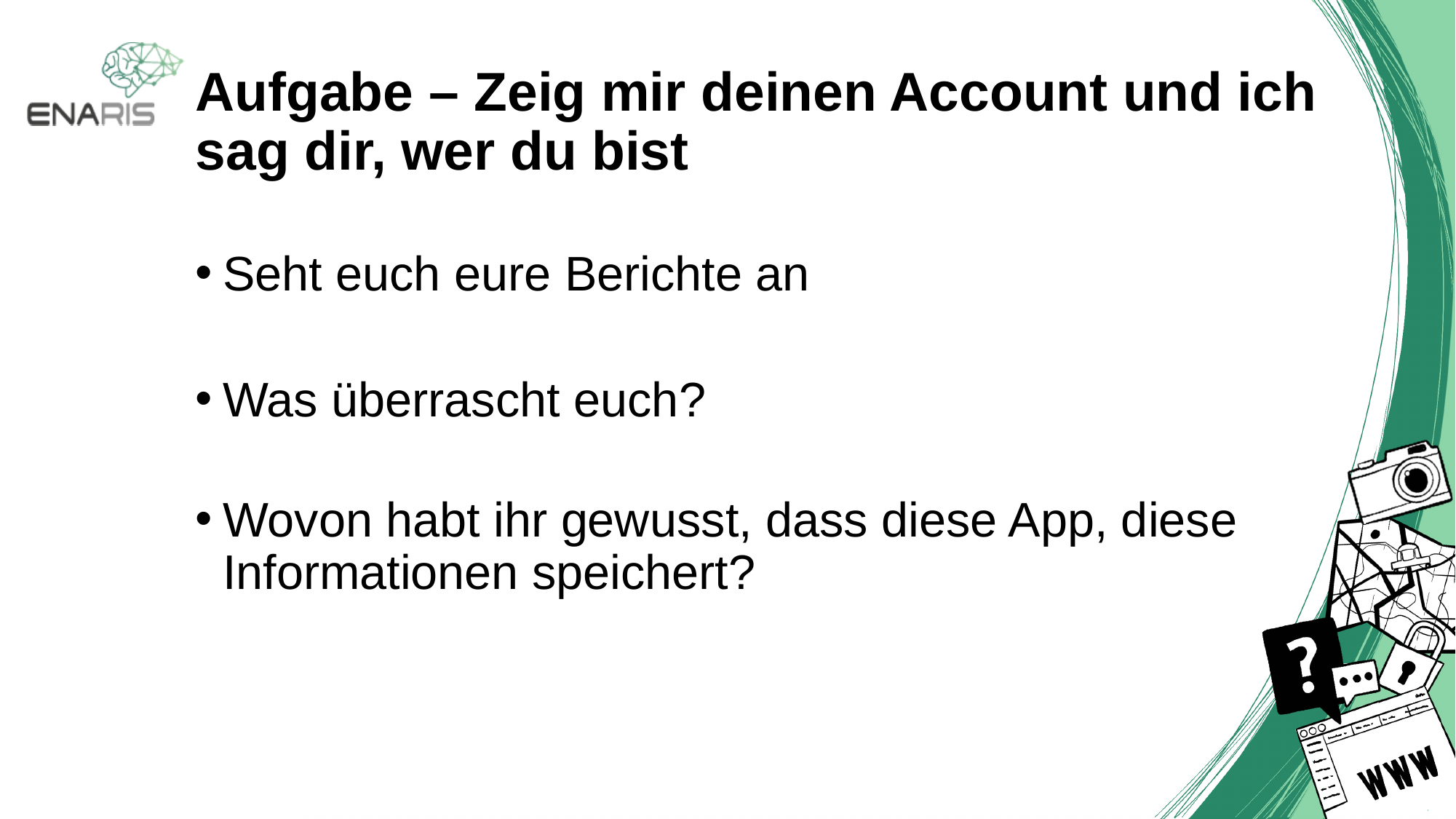

# Aufgabe – Zeig mir deinen Account und ich sag dir, wer du bist
Seht euch eure Berichte an
Was überrascht euch?
Wovon habt ihr gewusst, dass diese App, diese Informationen speichert?